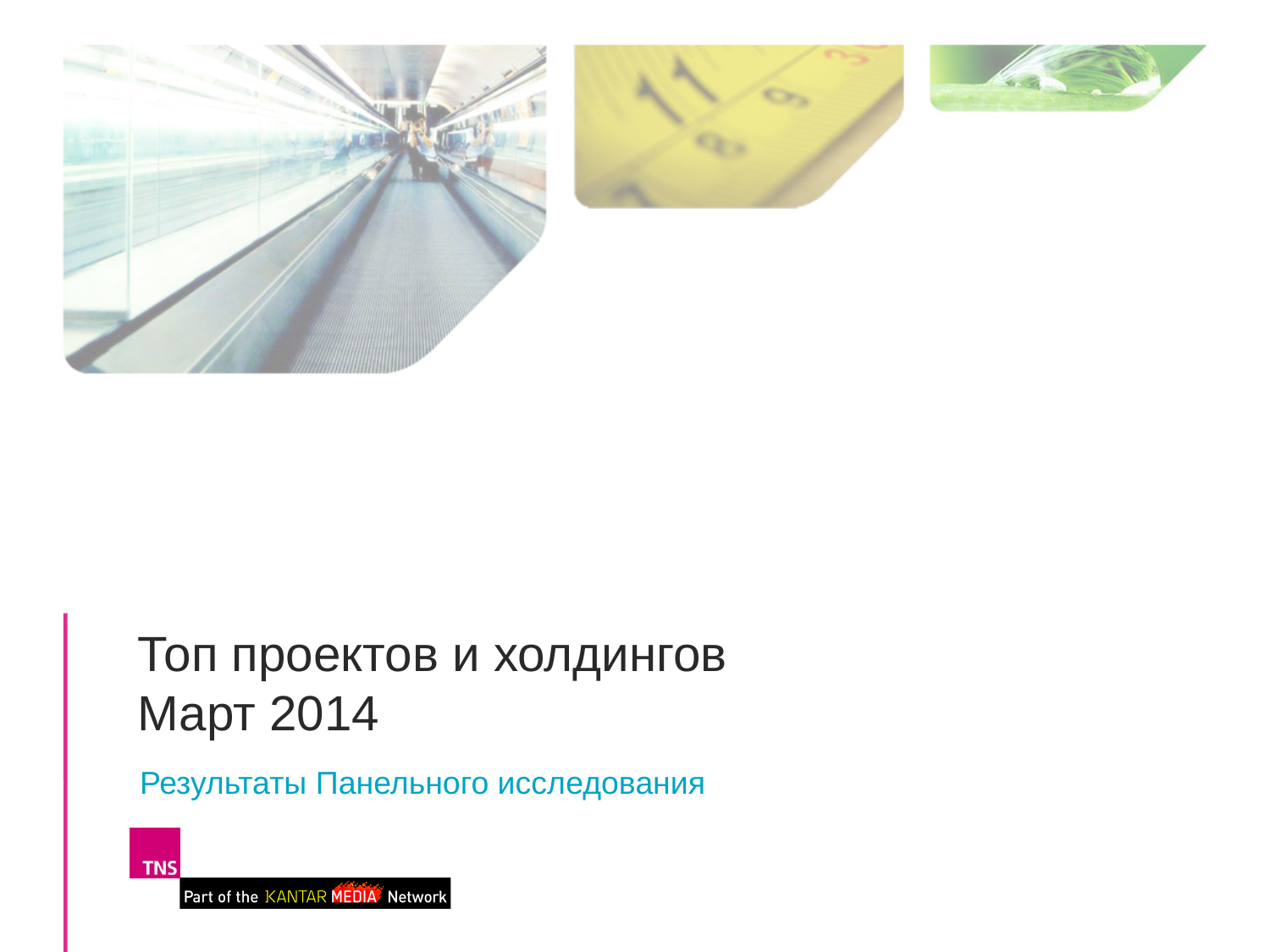

# Топ проектов и холдингов Март 2014
Результаты Панельного исследования